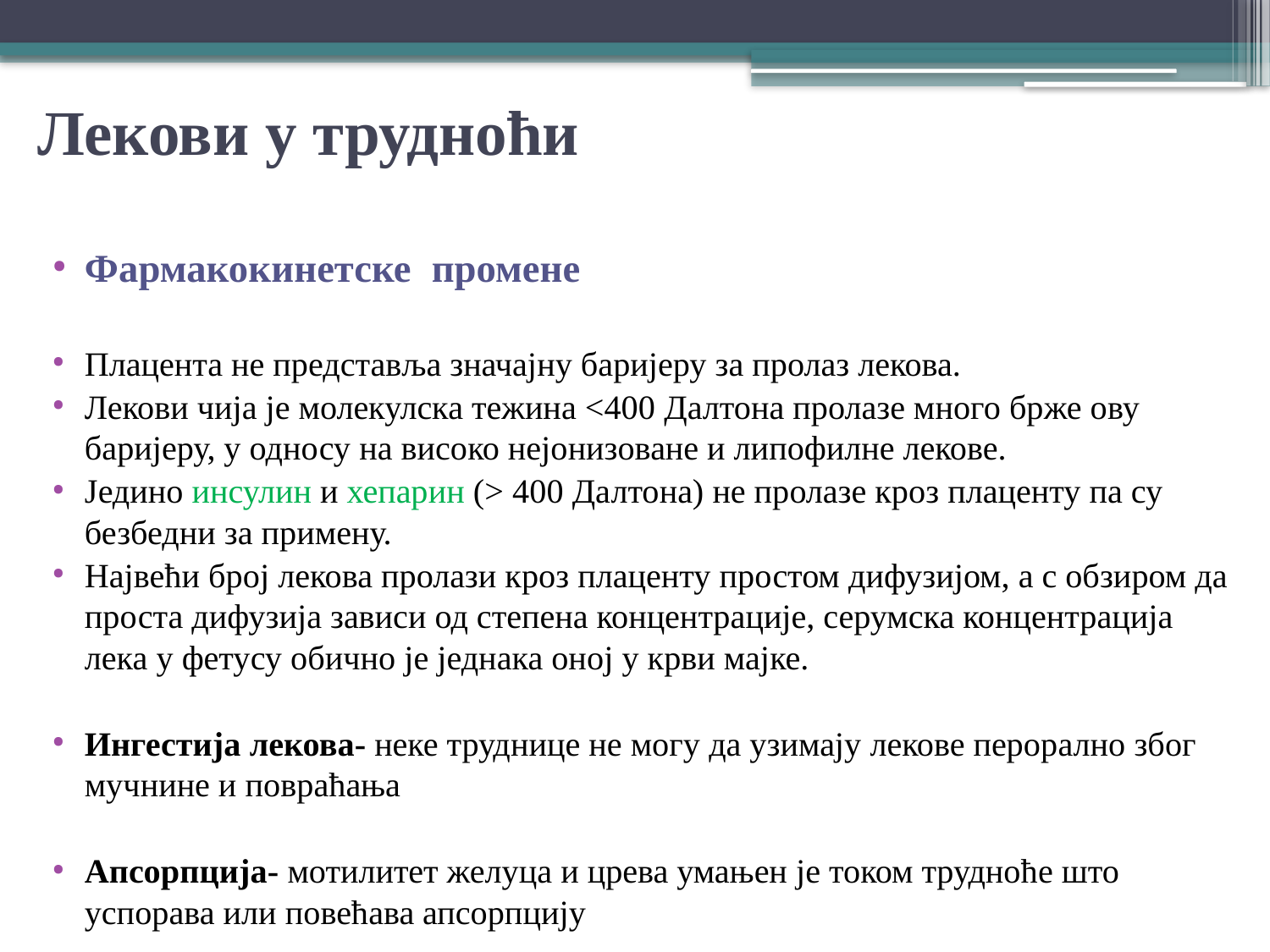

# Лекови у трудноћи
Фармакокинетске  промене

Плацента не представља значајну баријеру за пролаз лекова.
Лекови чија је молекулска тежина <400 Далтона пролазе много брже ову баријеру, у односу на високо нејонизоване и липофилне лекове.
Једино инсулин и хепарин (> 400 Далтона) не пролазе кроз плаценту па су безбедни за примену.
Највећи број лекова пролази кроз плаценту простом дифузијом, а с обзиром да проста дифузија зависи од степена концентрације, серумска концентрација лека у фетусу обично је једнака оној у крви мајке.

Ингестија лекова- неке труднице не могу да узимају лекове перорално због мучнине и повраћања

Апсорпција- мотилитет желуца и црева умањен је током трудноће што успорава или повећава апсорпцију